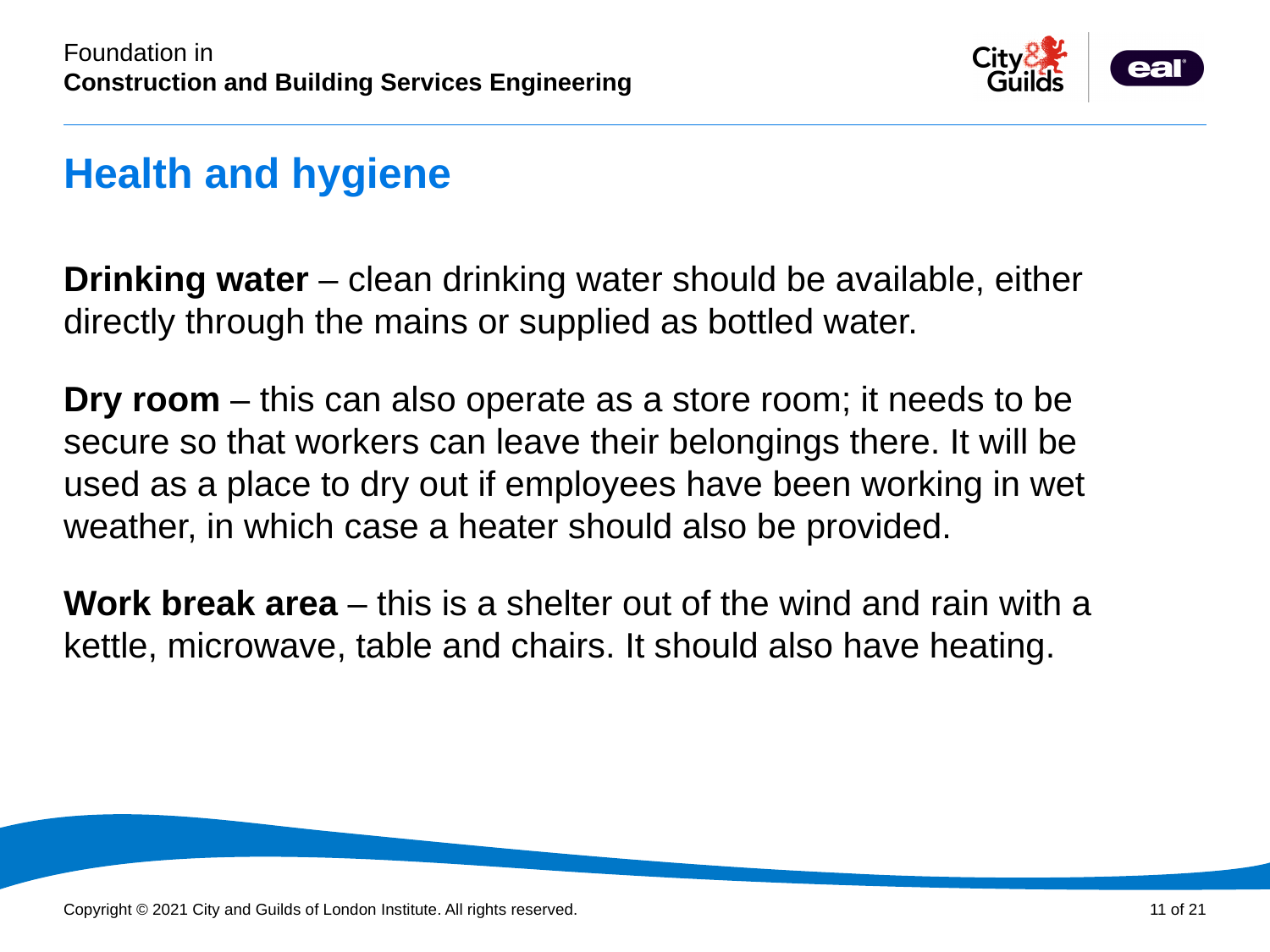

# Health and hygiene
Drinking water – clean drinking water should be available, either directly through the mains or supplied as bottled water.
Dry room – this can also operate as a store room; it needs to be secure so that workers can leave their belongings there. It will be used as a place to dry out if employees have been working in wet weather, in which case a heater should also be provided.
Work break area – this is a shelter out of the wind and rain with a kettle, microwave, table and chairs. It should also have heating.